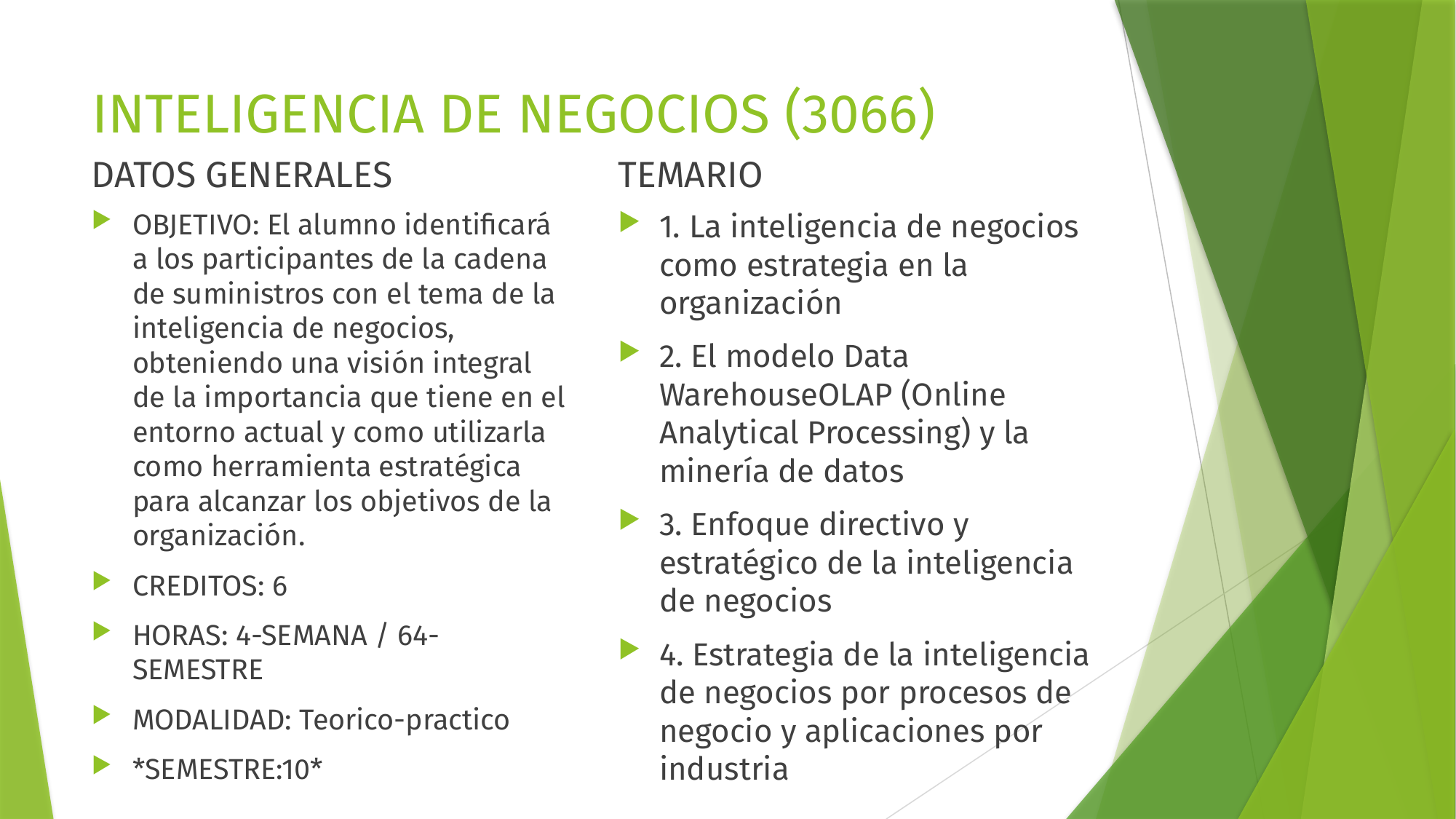

# INTELIGENCIA DE NEGOCIOS (3066)
TEMARIO
DATOS GENERALES
OBJETIVO: El alumno identificará a los participantes de la cadena de suministros con el tema de la inteligencia de negocios, obteniendo una visión integral de la importancia que tiene en el entorno actual y como utilizarla como herramienta estratégica para alcanzar los objetivos de la organización.
CREDITOS: 6
HORAS: 4-SEMANA / 64-SEMESTRE
MODALIDAD: Teorico-practico
*SEMESTRE:10*
1. La inteligencia de negocios como estrategia en la organización
2. El modelo Data WarehouseOLAP (Online Analytical Processing) y la minería de datos
3. Enfoque directivo y estratégico de la inteligencia de negocios
4. Estrategia de la inteligencia de negocios por procesos de negocio y aplicaciones por industria